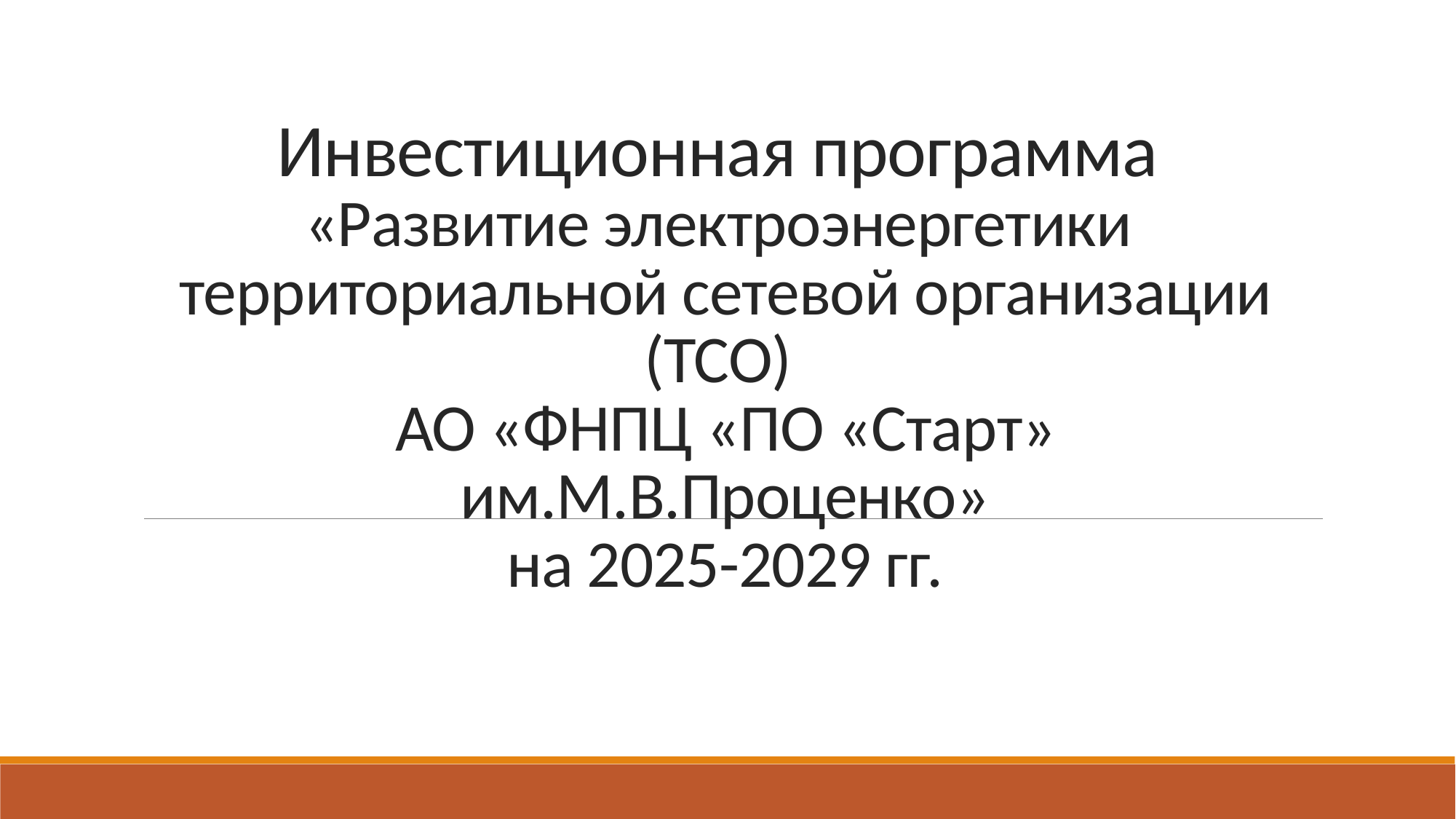

# Инвестиционная программа «Развитие электроэнергетики территориальной сетевой организации (ТСО) АО «ФНПЦ «ПО «Старт» им.М.В.Проценко» на 2025-2029 гг.